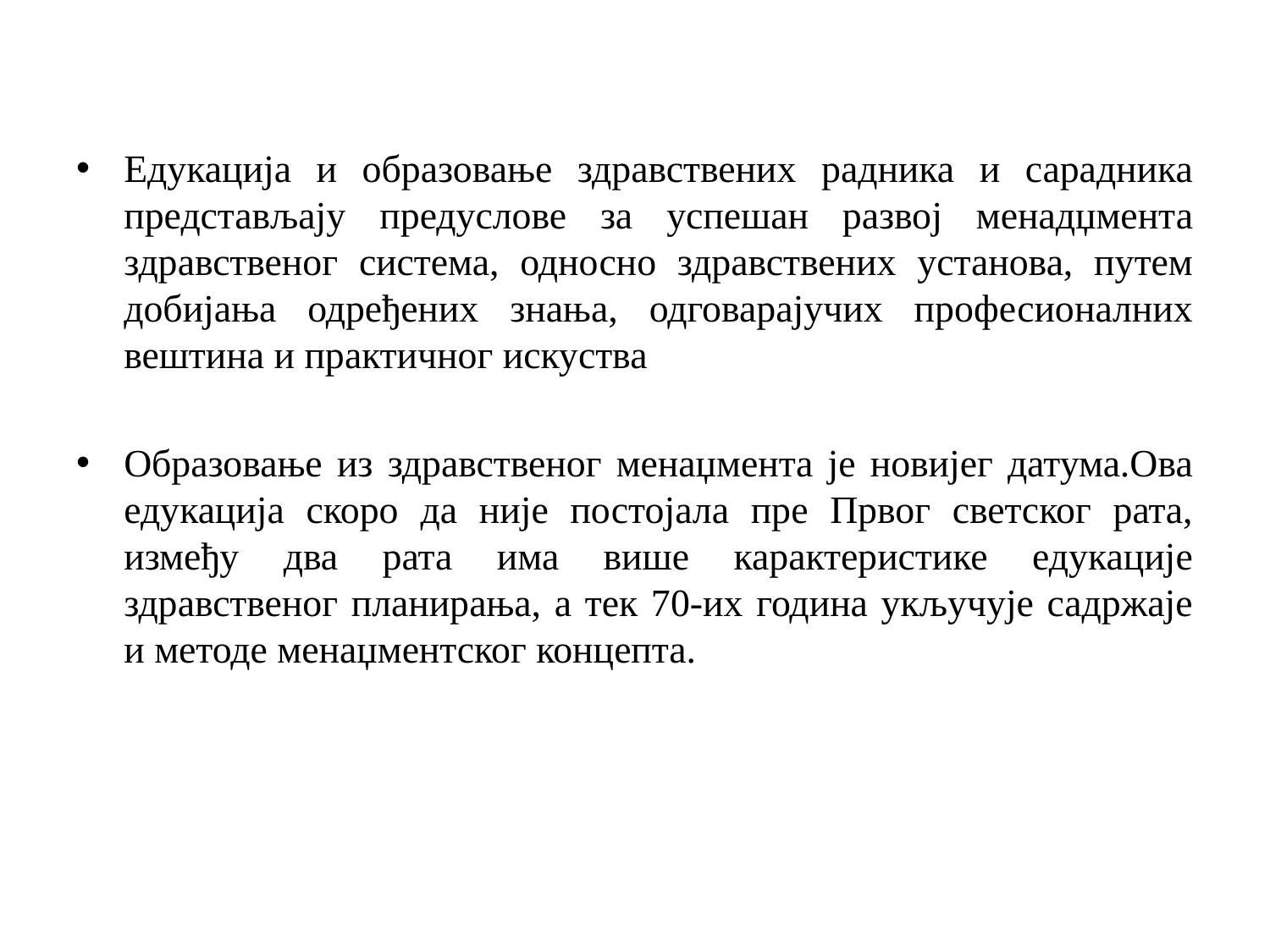

Едукација и образовање здравствених радника и сарадника представљају предуслове за успешан развој менадџмента здравственог система, односно здравствених установа, путем добијања одређених знања, одговарајучих професионалних вештина и практичног искуства

Образовање из здравственог менаџмента је новијег датума.Ова едукација скоро да није постојала пре Првог светског рата, између два рата има више карактеристике едукације здравственог планирања, а тек 70-их година укључује садржаје и методе менаџментског концепта.